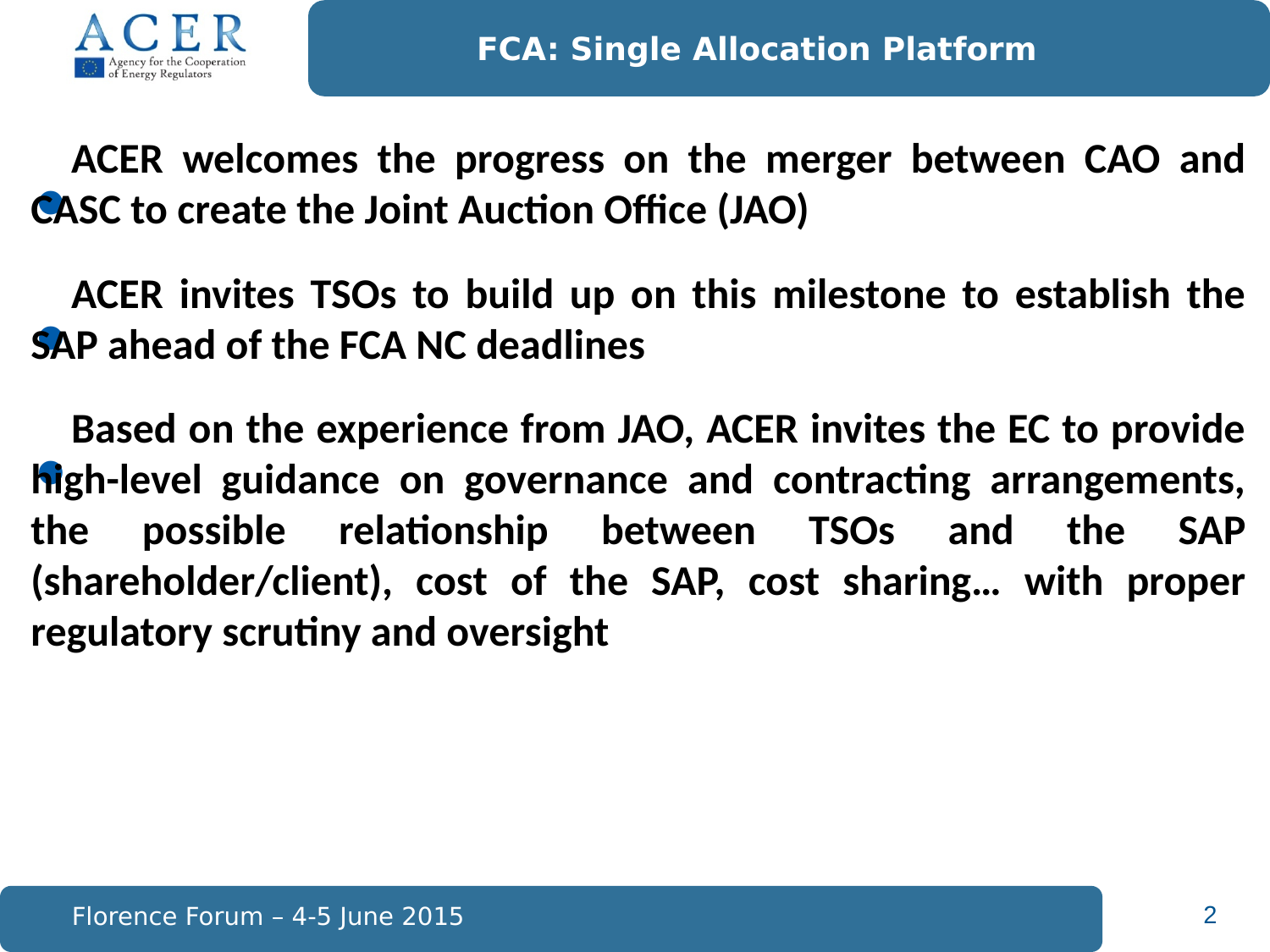

FCA: Single Allocation Platform

ACER welcomes the progress on the merger between CAO and CASC to create the Joint Auction Office (JAO)

ACER invites TSOs to build up on this milestone to establish the SAP ahead of the FCA NC deadlines

Based on the experience from JAO, ACER invites the EC to provide high-level guidance on governance and contracting arrangements, the possible relationship between TSOs and the SAP (shareholder/client), cost of the SAP, cost sharing… with proper regulatory scrutiny and oversight

Florence Forum – 4-5 June 2015

2